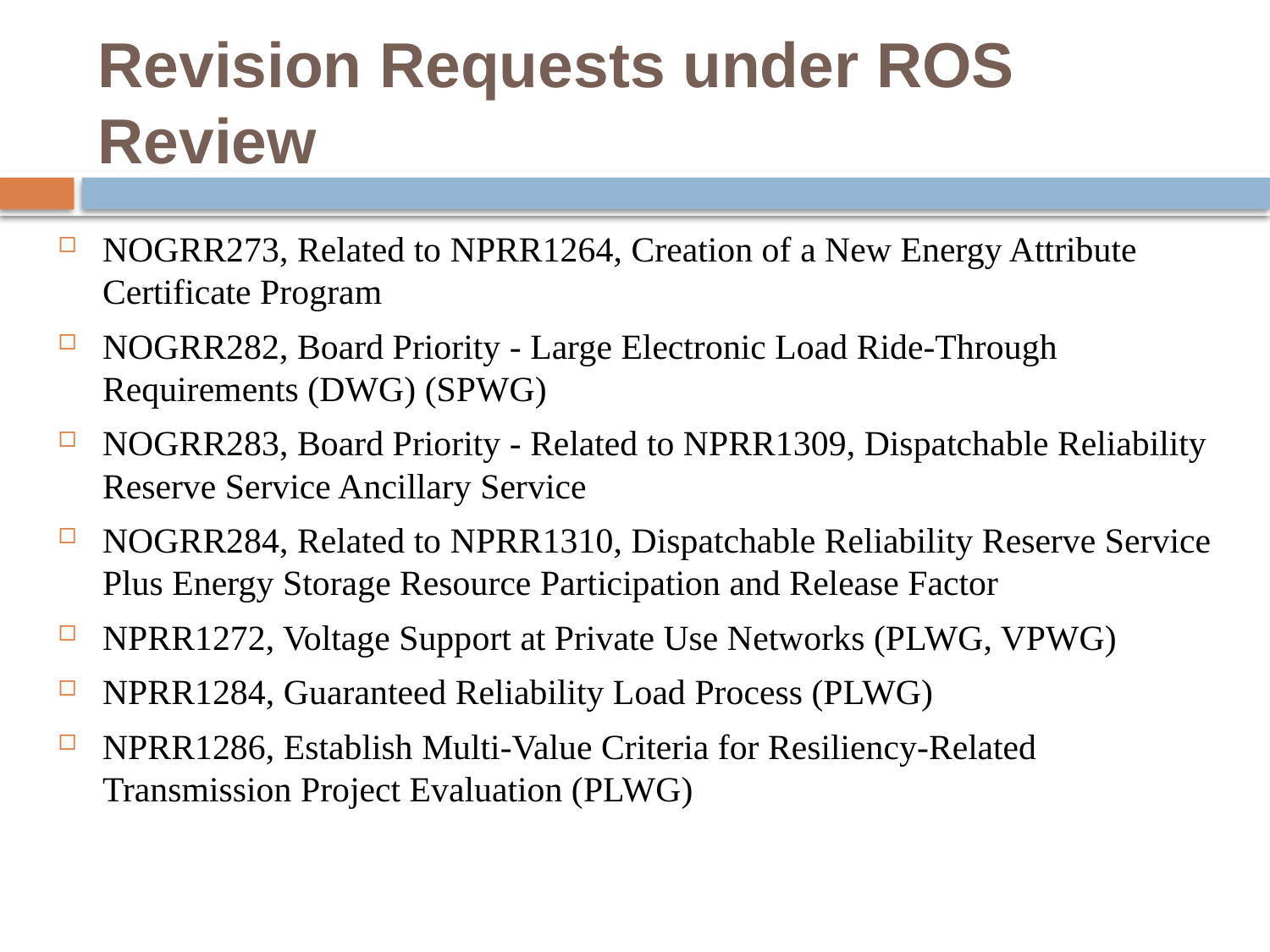

# Revision Requests under ROS Review
NOGRR273, Related to NPRR1264, Creation of a New Energy Attribute Certificate Program
NOGRR282, Board Priority - Large Electronic Load Ride-Through Requirements (DWG) (SPWG)
NOGRR283, Board Priority - Related to NPRR1309, Dispatchable Reliability Reserve Service Ancillary Service
NOGRR284, Related to NPRR1310, Dispatchable Reliability Reserve Service Plus Energy Storage Resource Participation and Release Factor
NPRR1272, Voltage Support at Private Use Networks (PLWG, VPWG)
NPRR1284, Guaranteed Reliability Load Process (PLWG)
NPRR1286, Establish Multi-Value Criteria for Resiliency-Related Transmission Project Evaluation (PLWG)